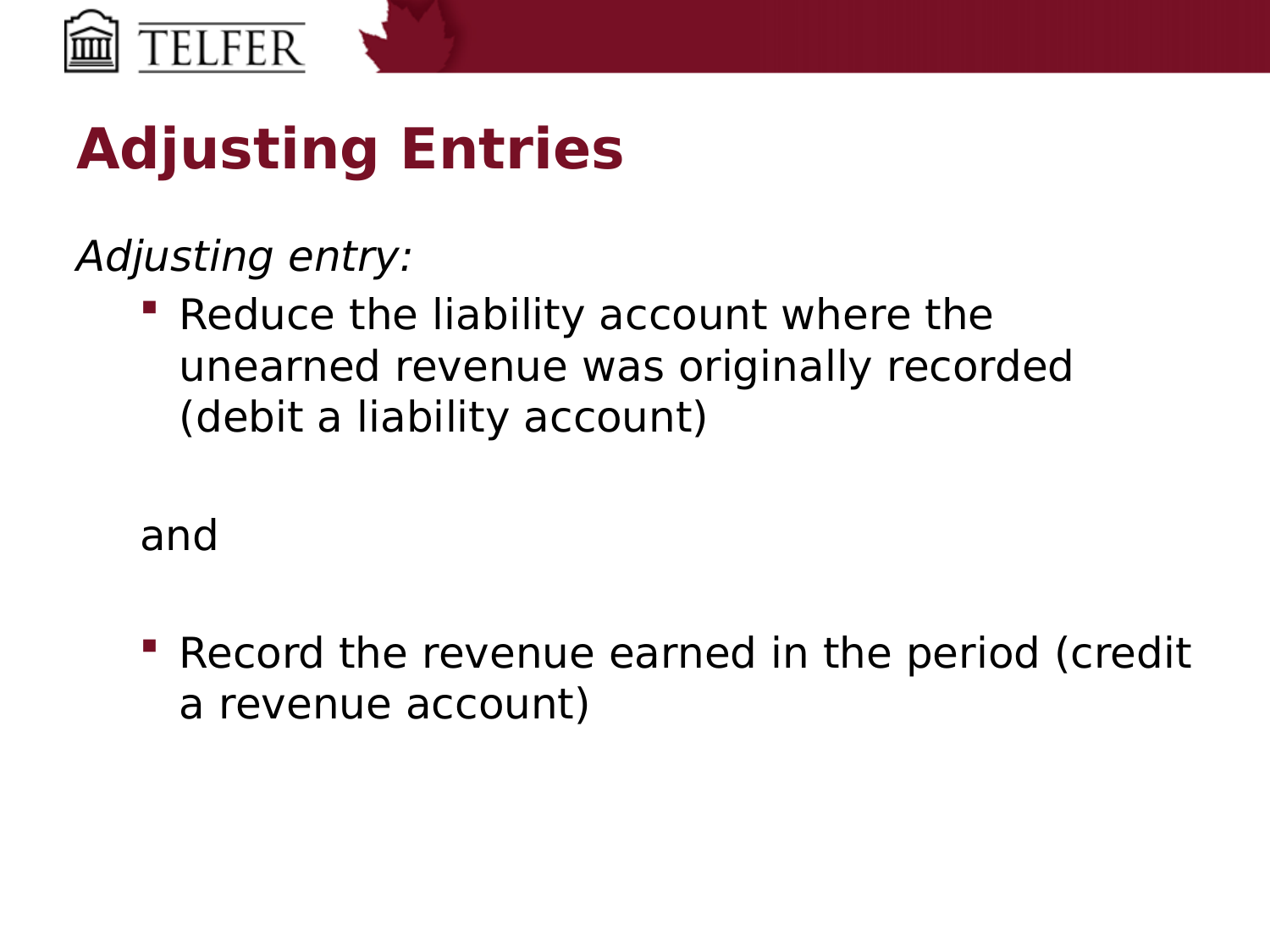

# Adjusting Entries
Adjusting entry:
Reduce the liability account where the unearned revenue was originally recorded (debit a liability account)

and

Record the revenue earned in the period (credit a revenue account)